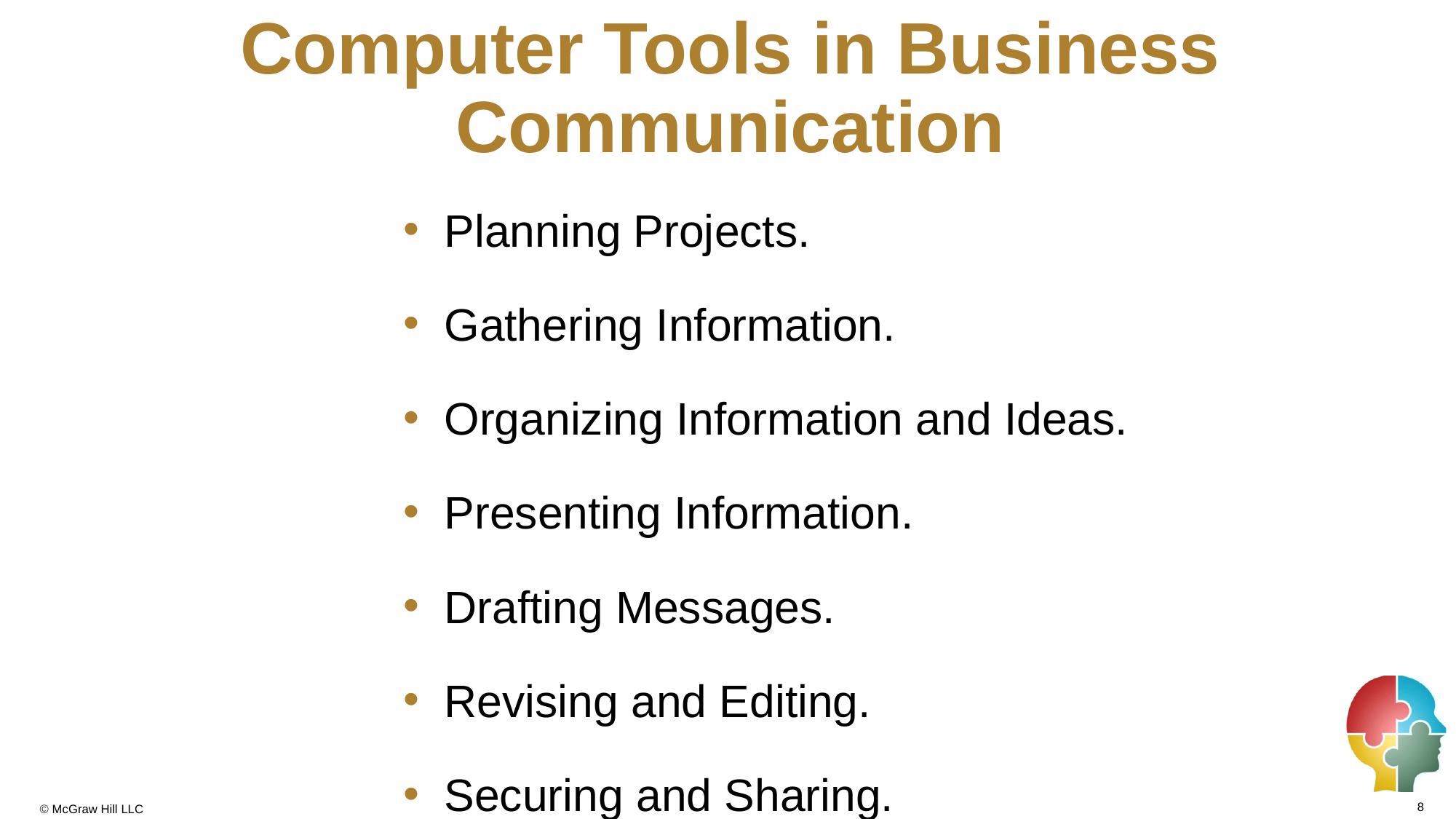

# Computer Tools in Business Communication
Planning Projects.
Gathering Information.
Organizing Information and Ideas.
Presenting Information.
Drafting Messages.
Revising and Editing.
Securing and Sharing.
8